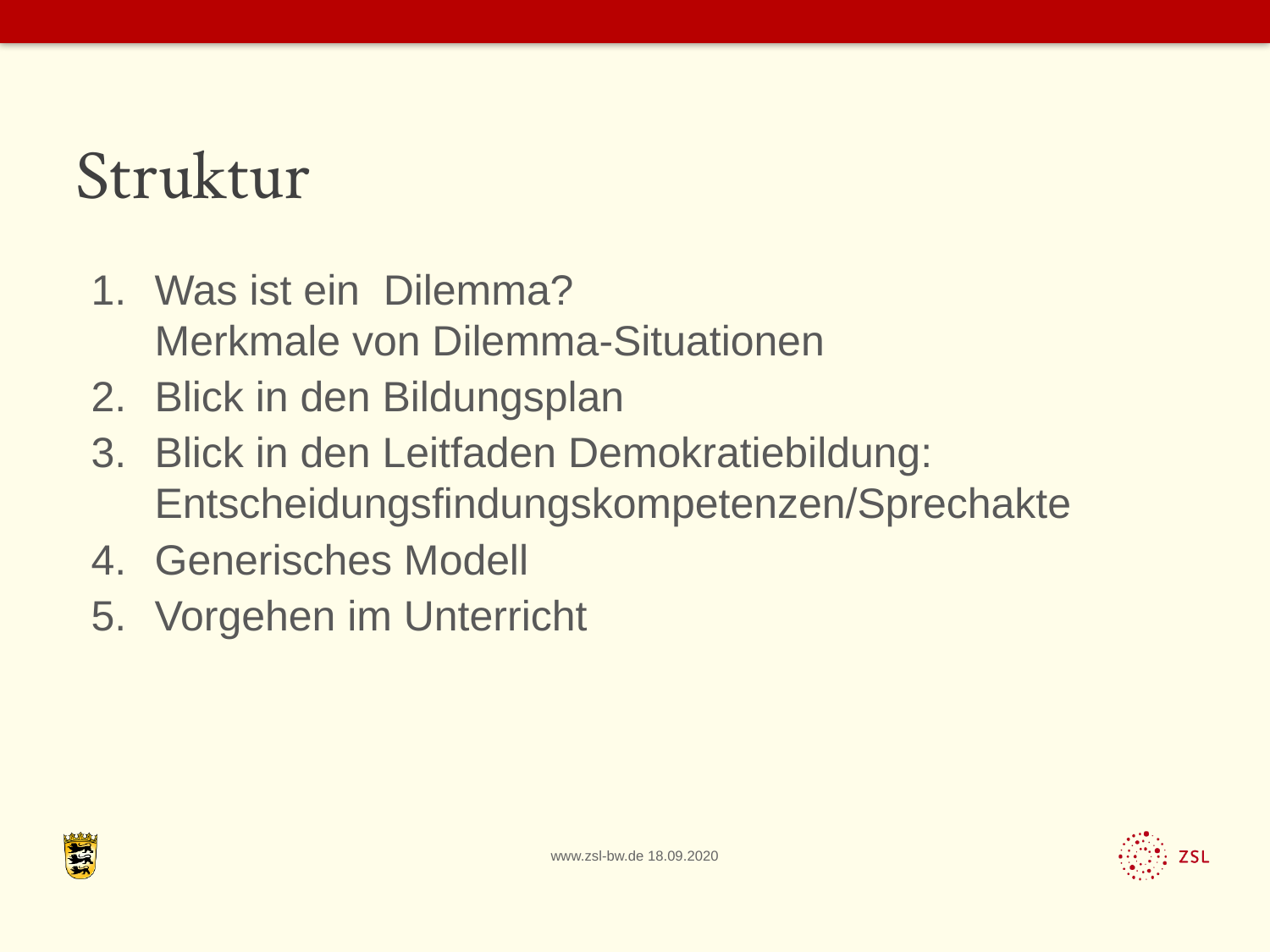

# Struktur
Was ist ein  Dilemma?
Merkmale von Dilemma-Situationen
Blick in den Bildungsplan
Blick in den Leitfaden Demokratiebildung: Entscheidungsfindungskompetenzen/Sprechakte
Generisches Modell
Vorgehen im Unterricht